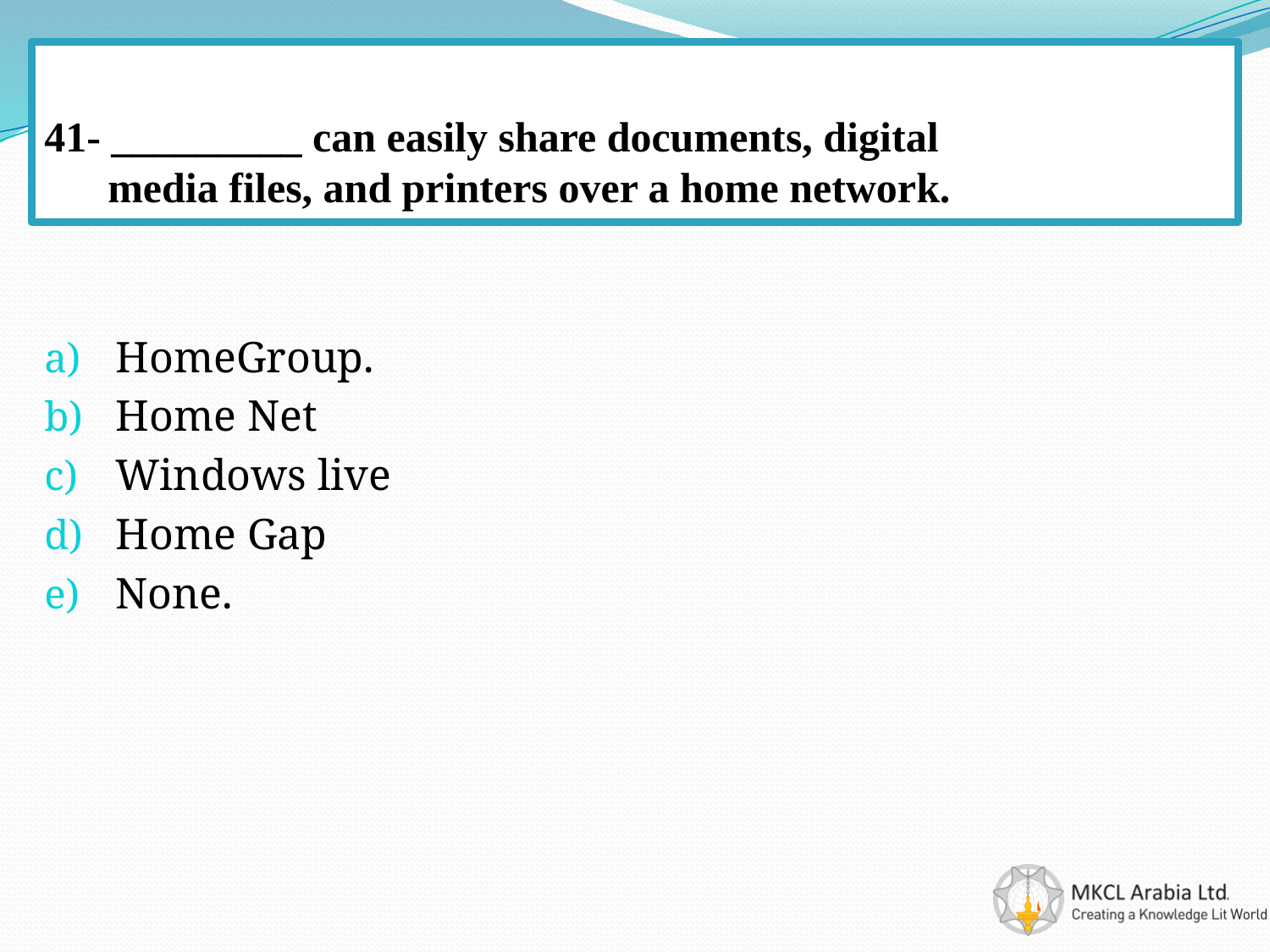

# 41- _________ can easily share documents, digital media files, and printers over a home network.

HomeGroup.
Home Net
Windows live
Home Gap
None.